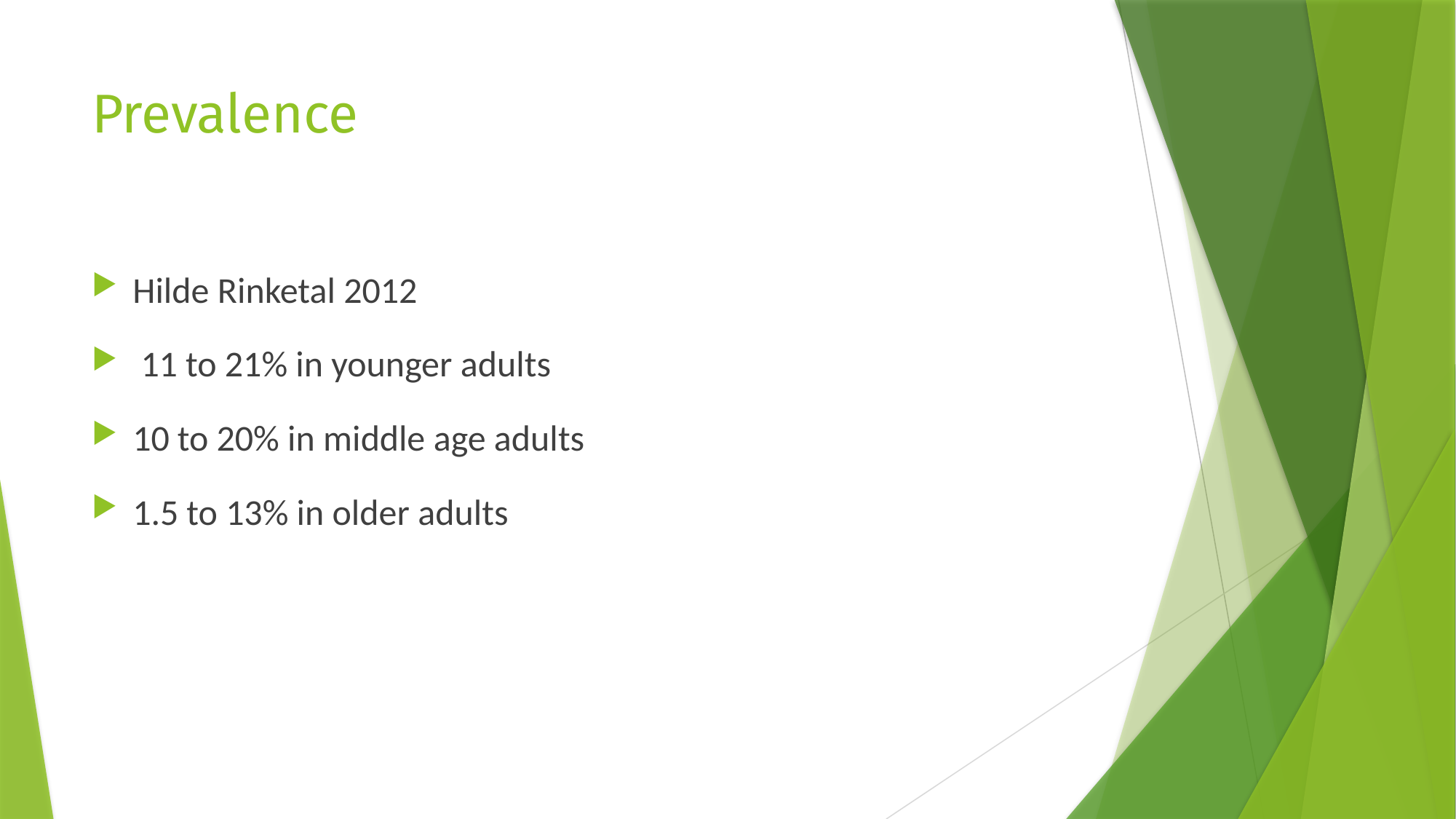

# Prevalence
Hilde Rinketal 2012
 11 to 21% in younger adults
10 to 20% in middle age adults
1.5 to 13% in older adults